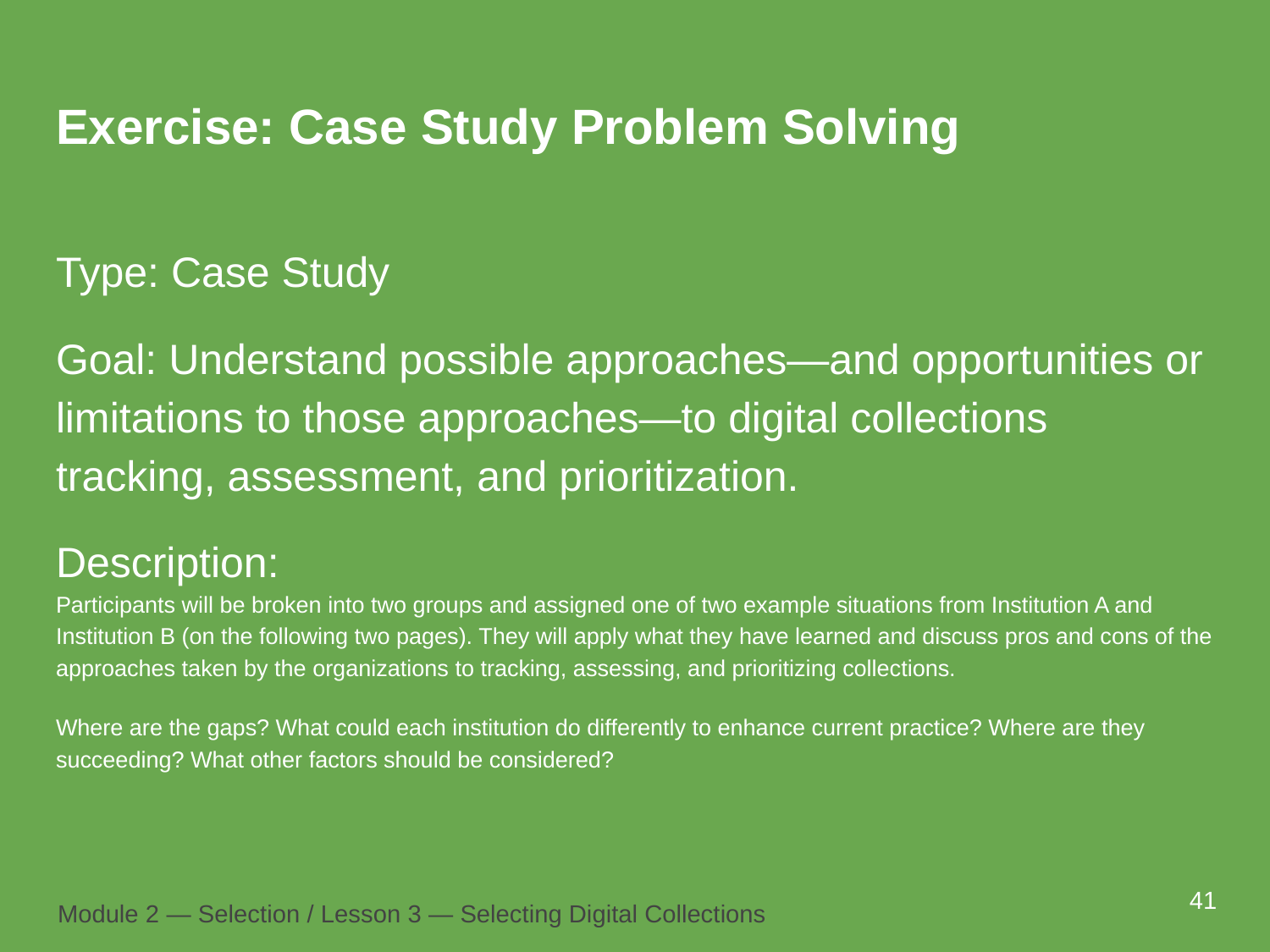

# Exercise: Case Study Problem Solving
Type: Case Study
Goal: Understand possible approaches—and opportunities or limitations to those approaches—to digital collections tracking, assessment, and prioritization.
Description:
Participants will be broken into two groups and assigned one of two example situations from Institution A and Institution B (on the following two pages). They will apply what they have learned and discuss pros and cons of the approaches taken by the organizations to tracking, assessing, and prioritizing collections.
Where are the gaps? What could each institution do differently to enhance current practice? Where are they succeeding? What other factors should be considered?

41
Module 2 — Selection / Lesson 3 — Selecting Digital Collections